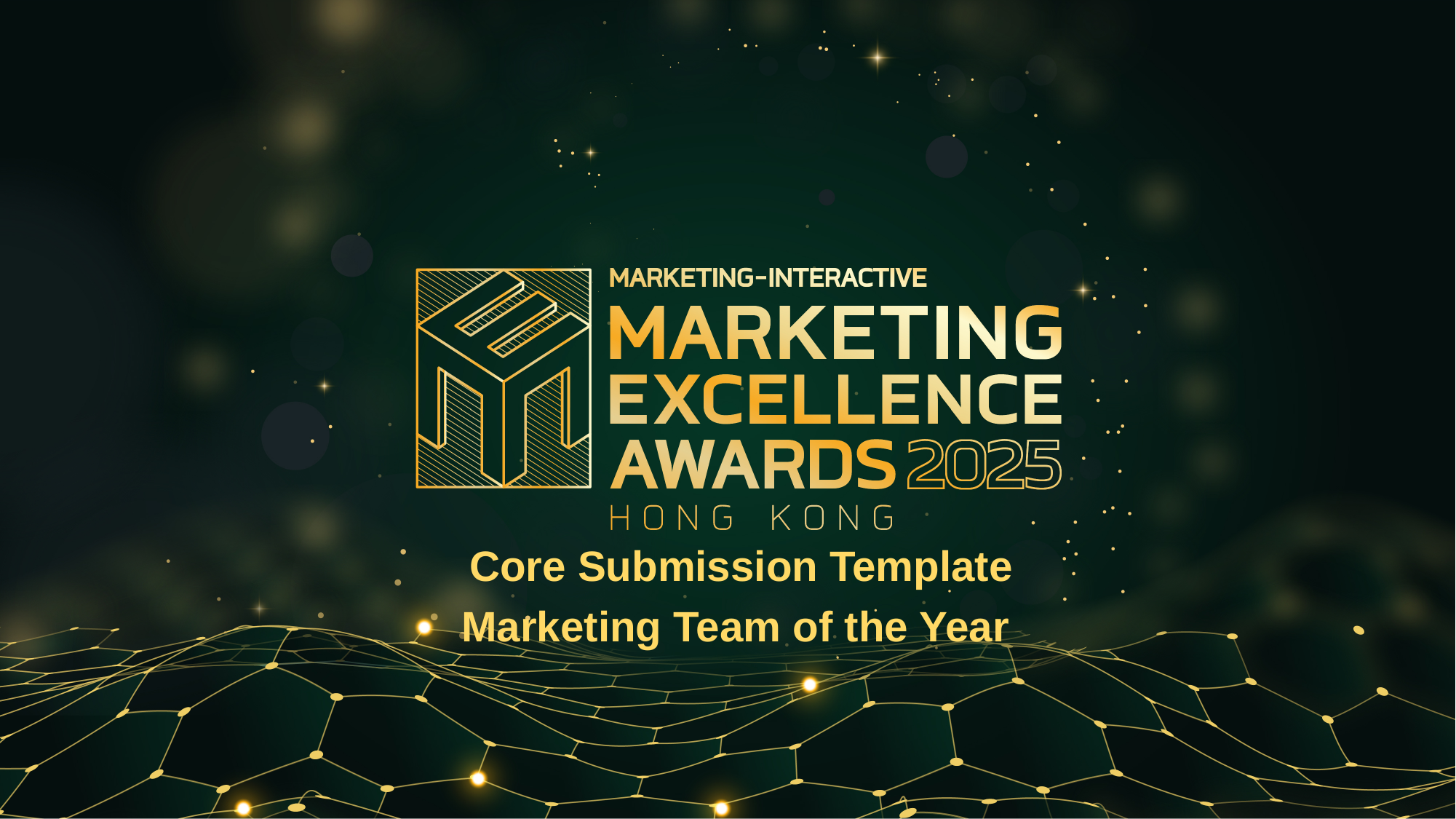

Core Submission Template
Marketing Team of the Year